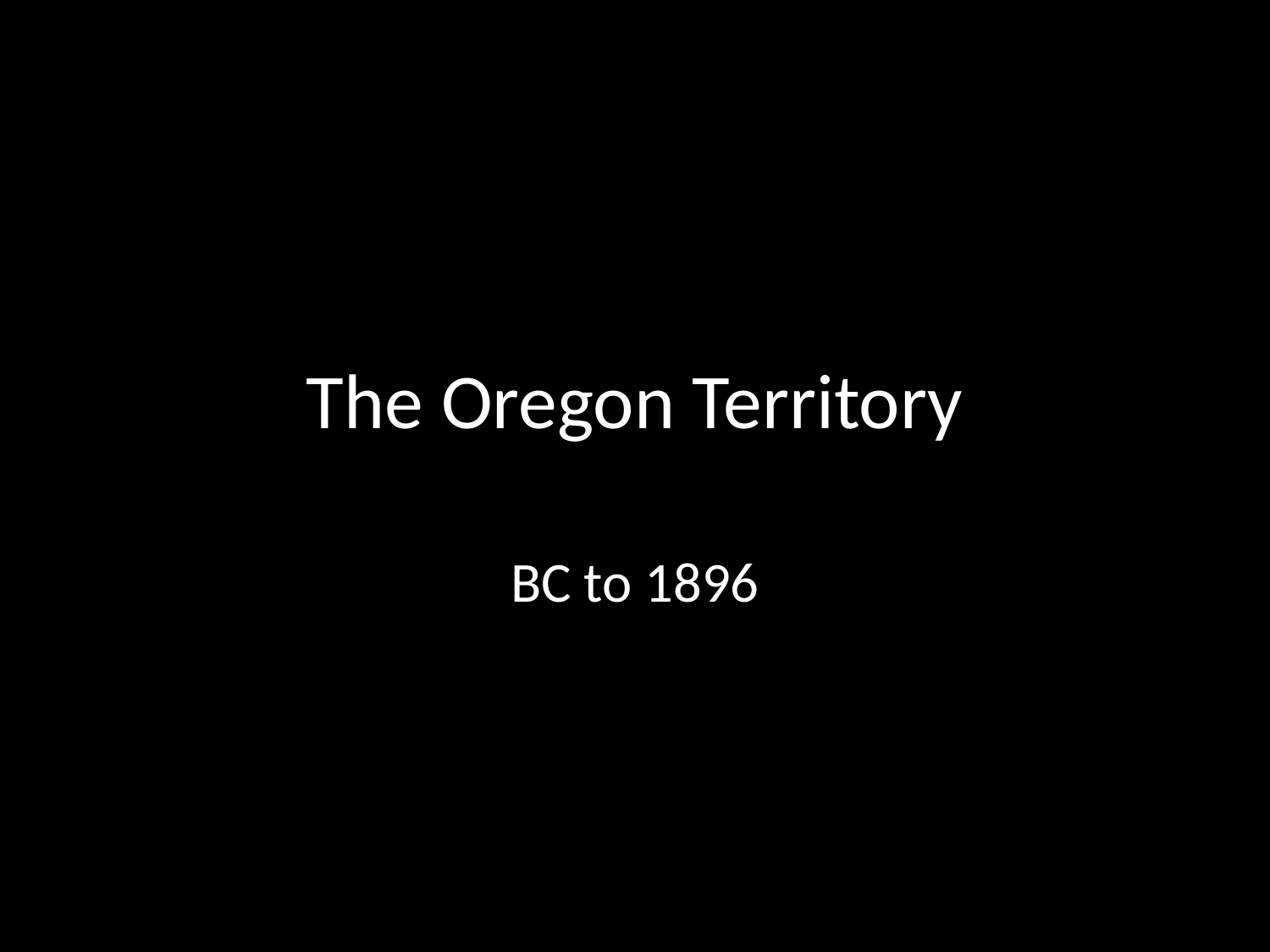

# The Oregon Territory
BC to 1896